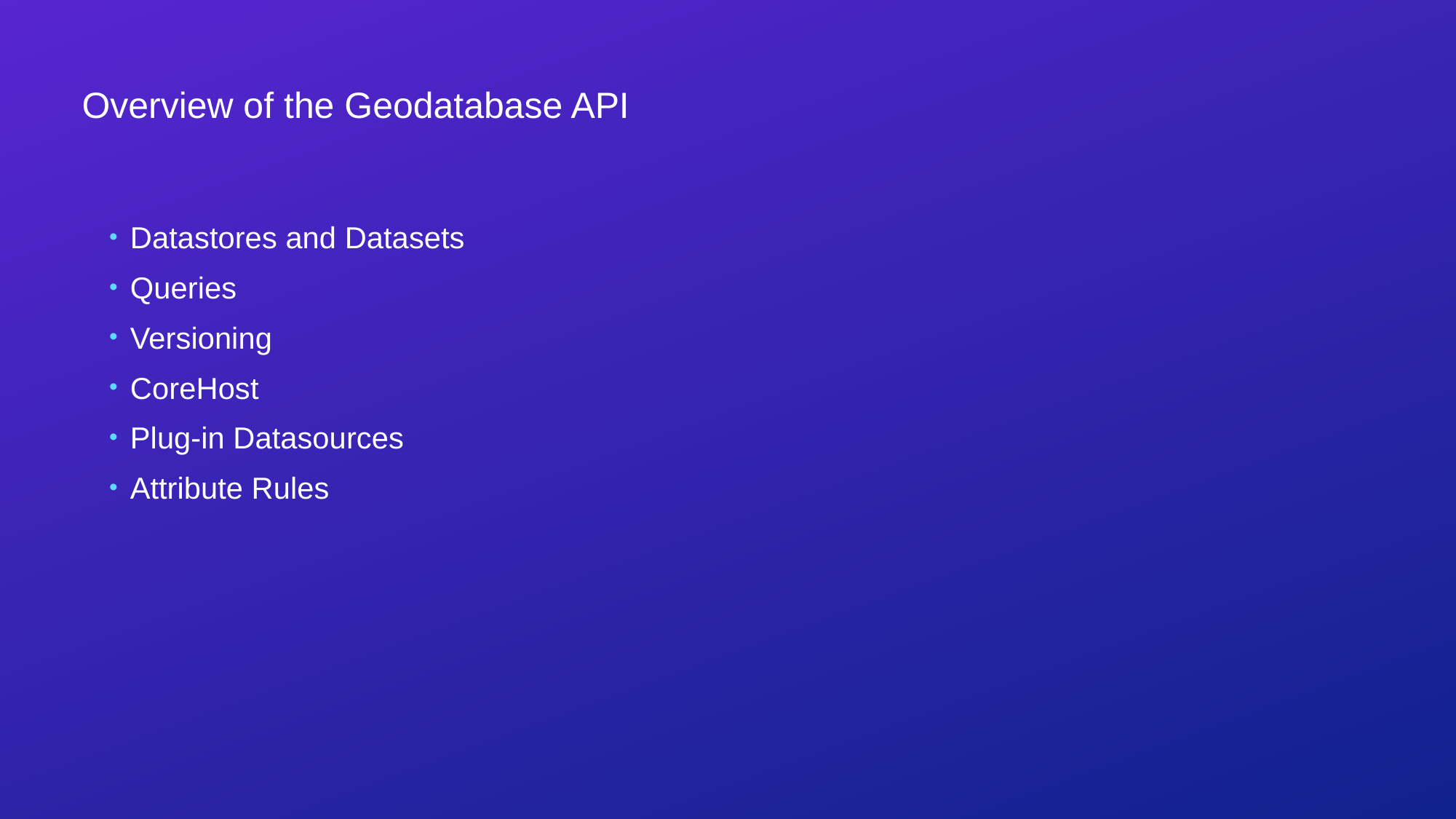

# Overview of the Geodatabase API
Datastores and Datasets
Queries
Versioning
CoreHost
Plug-in Datasources
Attribute Rules